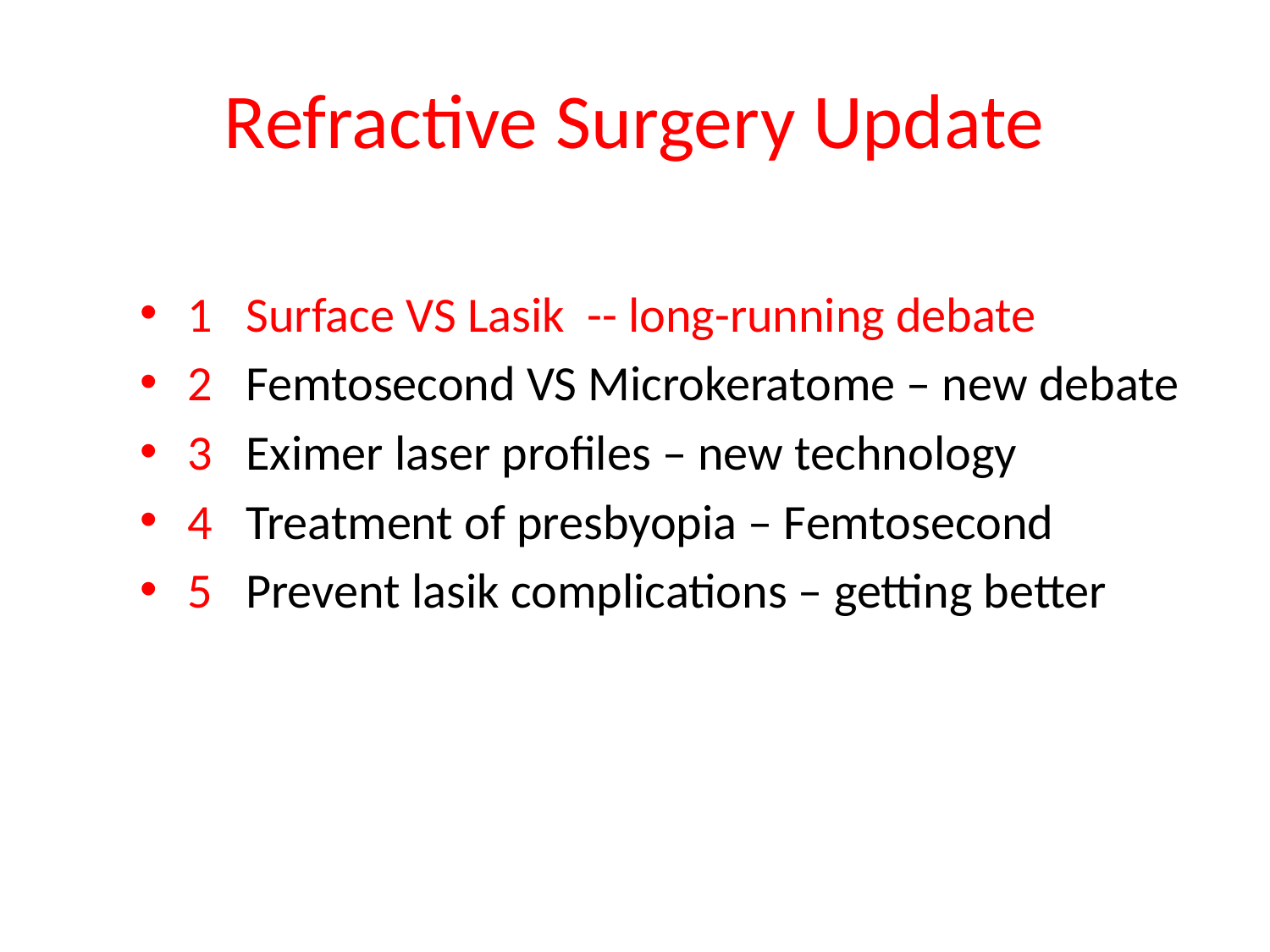

# Refractive Surgery Update
1   Surface VS Lasik  -- long-running debate
2   Femtosecond VS Microkeratome – new debate
3   Eximer laser profiles – new technology
4   Treatment of presbyopia – Femtosecond
5   Prevent lasik complications – getting better